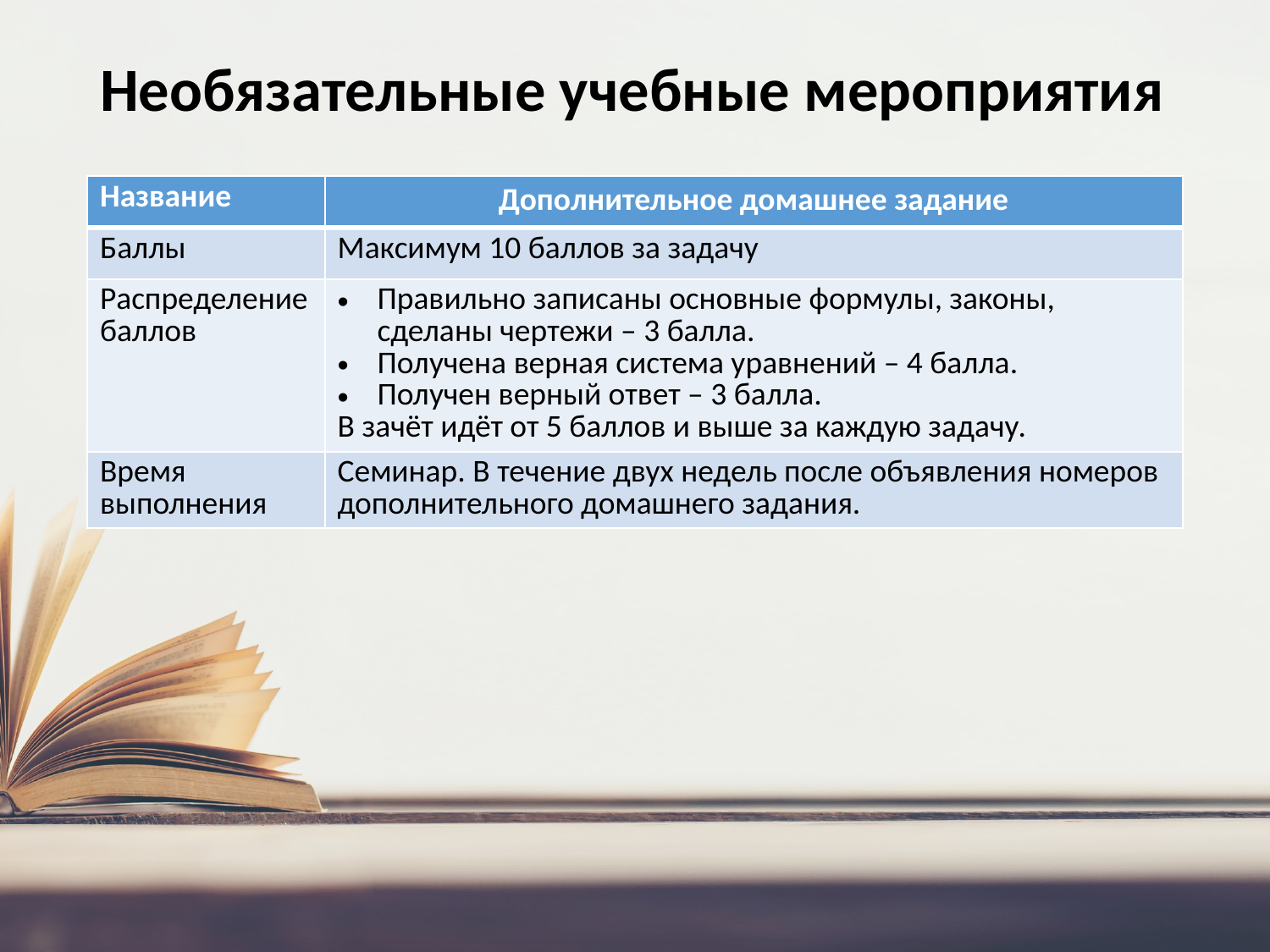

# Необязательные учебные мероприятия
| Название | Дополнительное домашнее задание |
| --- | --- |
| Баллы | Максимум 10 баллов за задачу |
| Распределение баллов | Правильно записаны основные формулы, законы, сделаны чертежи – 3 балла. Получена верная система уравнений – 4 балла. Получен верный ответ – 3 балла. В зачёт идёт от 5 баллов и выше за каждую задачу. |
| Время выполнения | Семинар. В течение двух недель после объявления номеров дополнительного домашнего задания. |